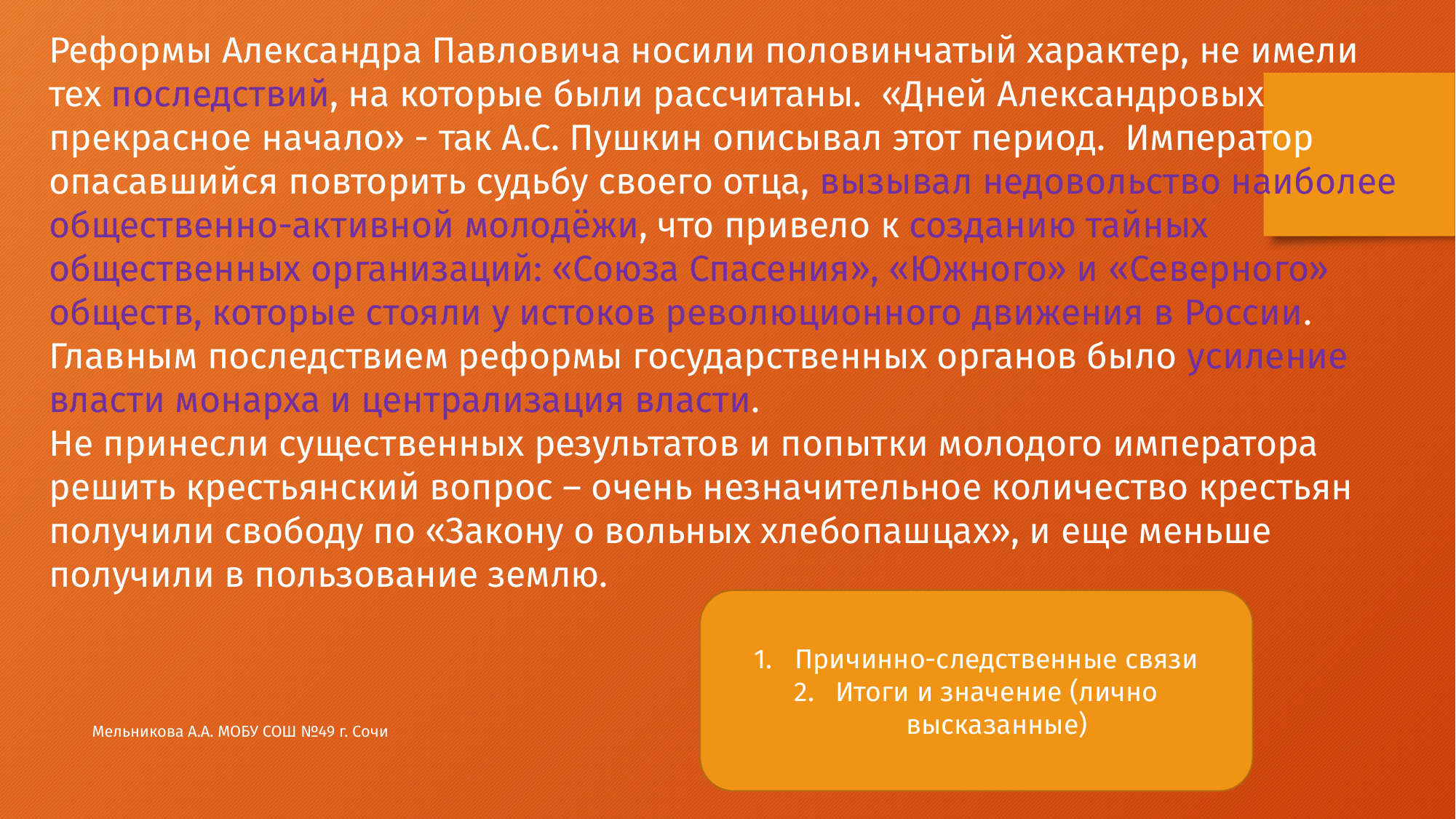

Реформы Александра Павловича носили половинчатый характер, не имели тех последствий, на которые были рассчитаны.  «Дней Александровых прекрасное начало» - так А.С. Пушкин описывал этот период.  Император опасавшийся повторить судьбу своего отца, вызывал недовольство наиболее общественно-активной молодёжи, что привело к созданию тайных общественных организаций: «Союза Спасения», «Южного» и «Северного» обществ, которые стояли у истоков революционного движения в России.  Главным последствием реформы государственных органов было усиление власти монарха и централизация власти.
Не принесли существенных результатов и попытки молодого императора решить крестьянский вопрос – очень незначительное количество крестьян получили свободу по «Закону о вольных хлебопашцах», и еще меньше получили в пользование землю.
Причинно-следственные связи
Итоги и значение (лично высказанные)
Мельникова А.А. МОБУ СОШ №49 г. Сочи